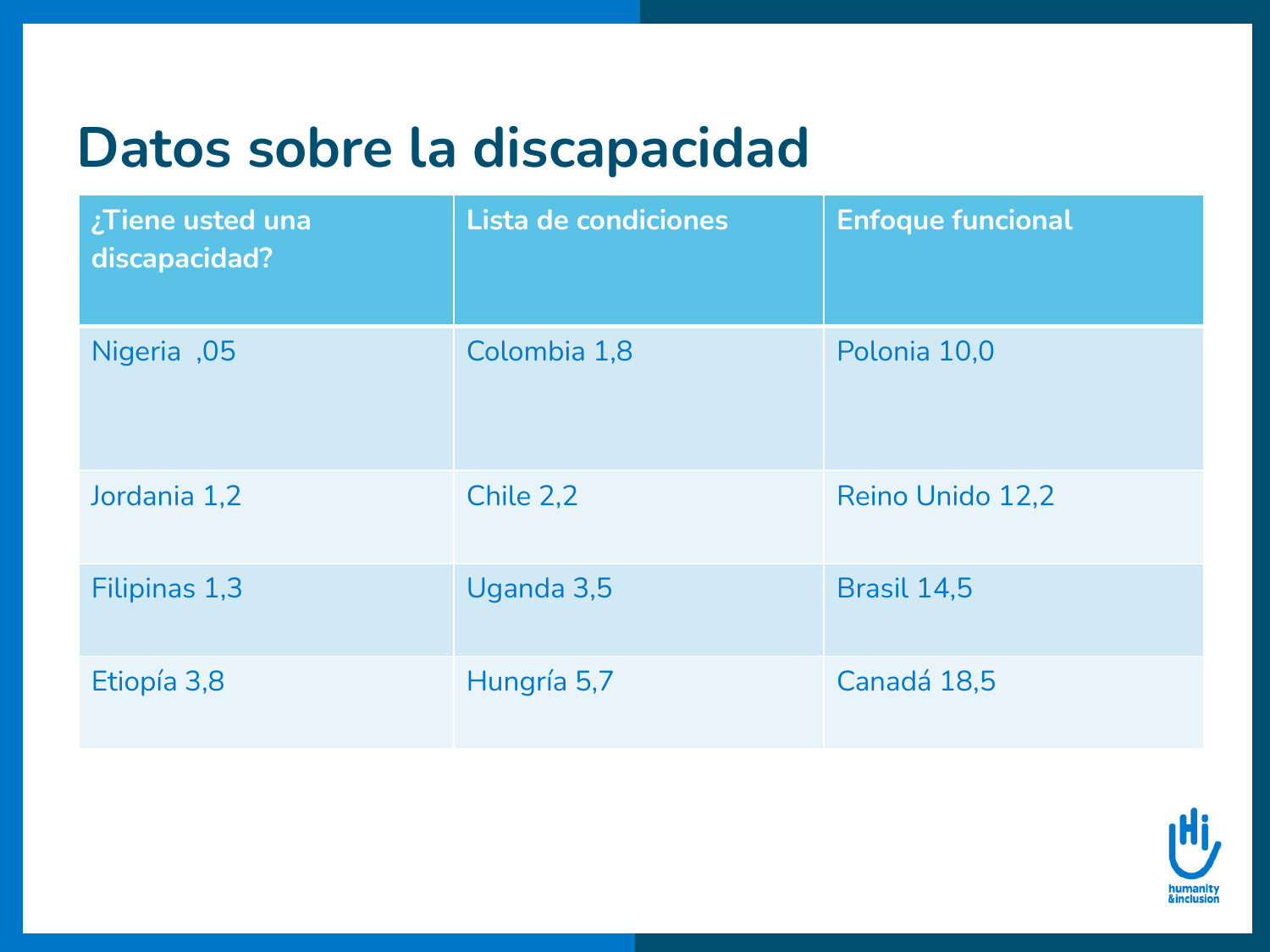

# Datos sobre la discapacidad
| ¿Tiene usted una discapacidad? | Lista de condiciones | Enfoque funcional |
| --- | --- | --- |
| Nigeria ,05 | Colombia 1,8 | Polonia 10,0 |
| Jordania 1,2 | Chile 2,2 | Reino Unido 12,2 |
| Filipinas 1,3 | Uganda 3,5 | Brasil 14,5 |
| Etiopía 3,8 | Hungría 5,7 | Canadá 18,5 |